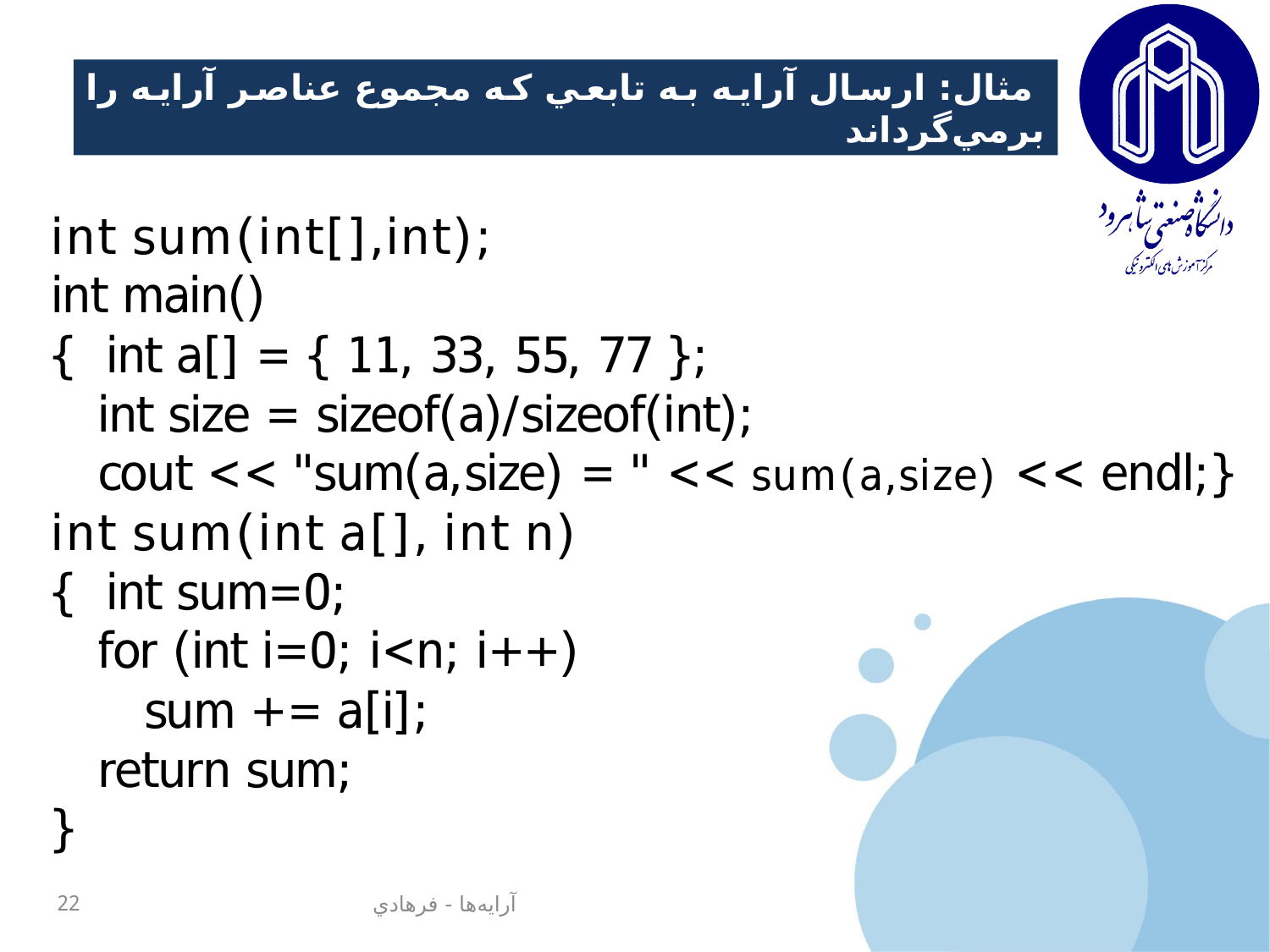

# مثال‌: ارسال آرايه به تابعي كه مجموع عناصر آرايه را برمي‌گرداند
int sum(int[],int);
int main()
{  int a[] = { 11, 33, 55, 77 };
   int size = sizeof(a)/sizeof(int);
   cout << "sum(a,size) = " << sum(a,size) << endl;}
int sum(int a[], int n)
{  int sum=0;
   for (int i=0; i<n; i++)
      sum += a[i];
   return sum;
}
22
آرايه‌ها - فرهادي